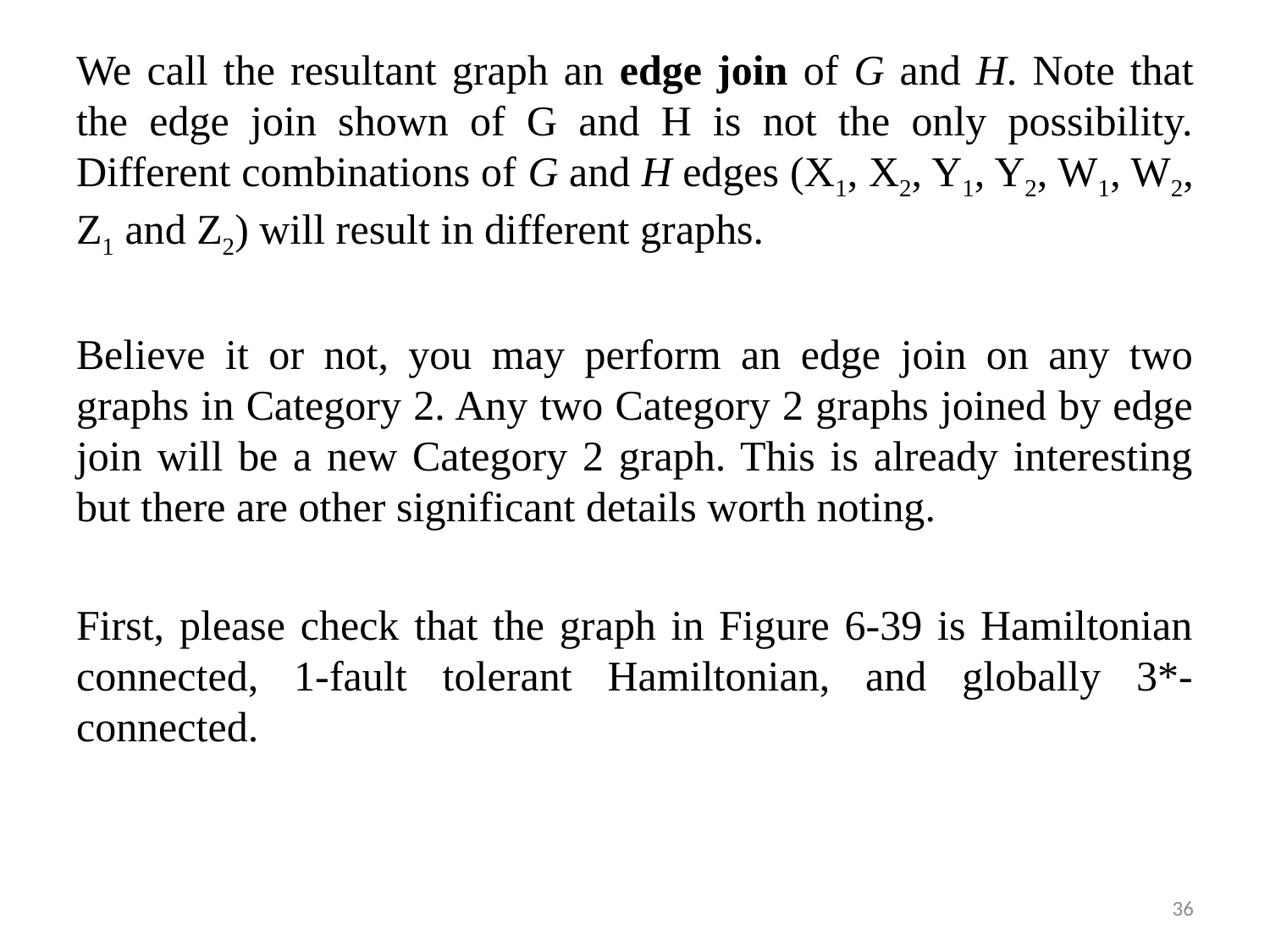

We call the resultant graph an edge join of G and H. Note that the edge join shown of G and H is not the only possibility. Different combinations of G and H edges (X1, X2, Y1, Y2, W1, W2, Z1 and Z2) will result in different graphs.

Believe it or not, you may perform an edge join on any two graphs in Category 2. Any two Category 2 graphs joined by edge join will be a new Category 2 graph. This is already interesting but there are other significant details worth noting.

First, please check that the graph in Figure 6-39 is Hamiltonian connected, 1-fault tolerant Hamiltonian, and globally 3*-connected.

36